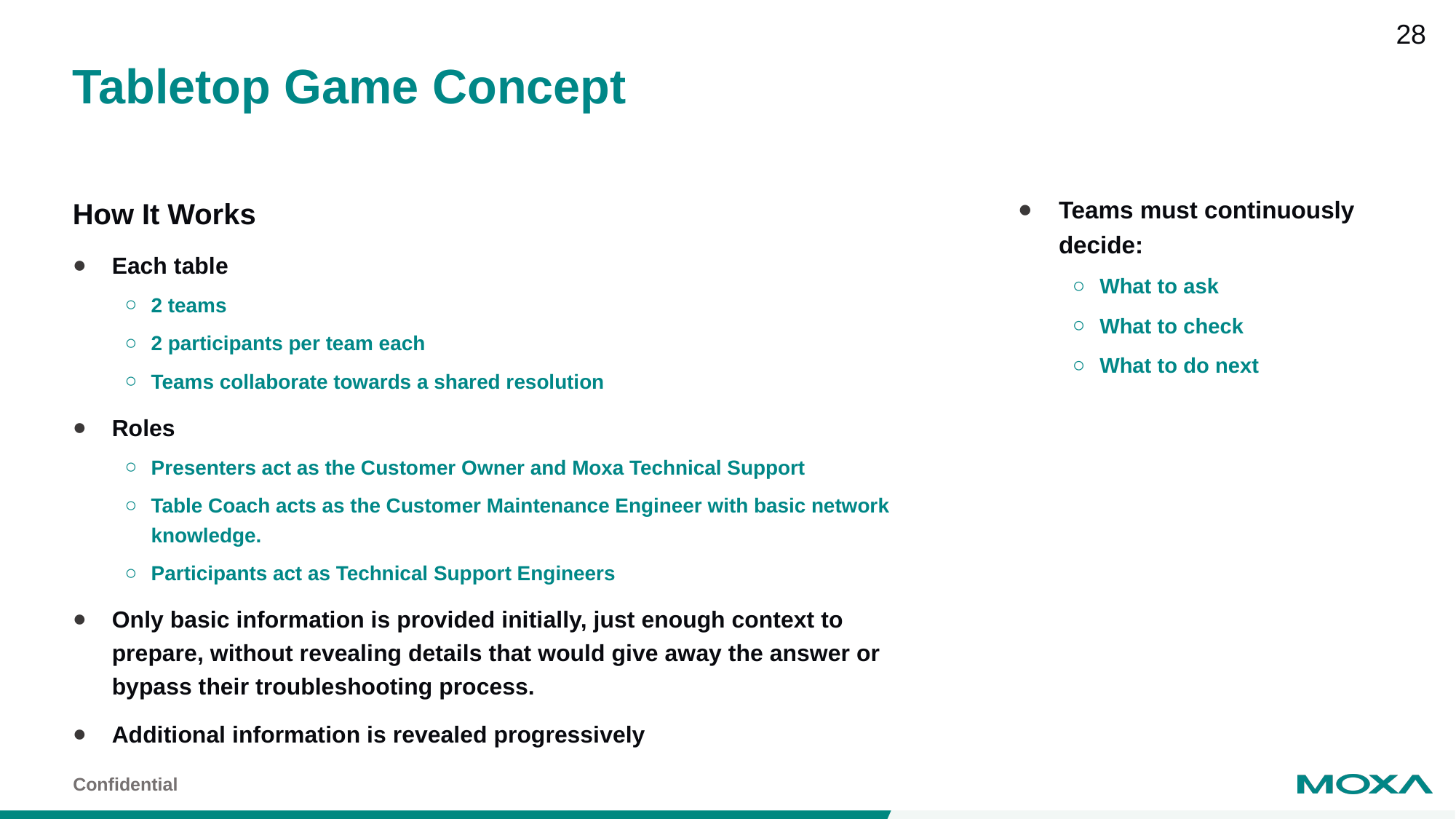

# Tabletop Game Concept
Teams must continuously decide:
What to ask
What to check
What to do next

How It Works
Each table
2 teams
2 participants per team each
Teams collaborate towards a shared resolution
Roles
Presenters act as the Customer Owner and Moxa Technical Support
Table Coach acts as the Customer Maintenance Engineer with basic network knowledge.
Participants act as Technical Support Engineers
Only basic information is provided initially, just enough context to prepare, without revealing details that would give away the answer or bypass their troubleshooting process.
Additional information is revealed progressively